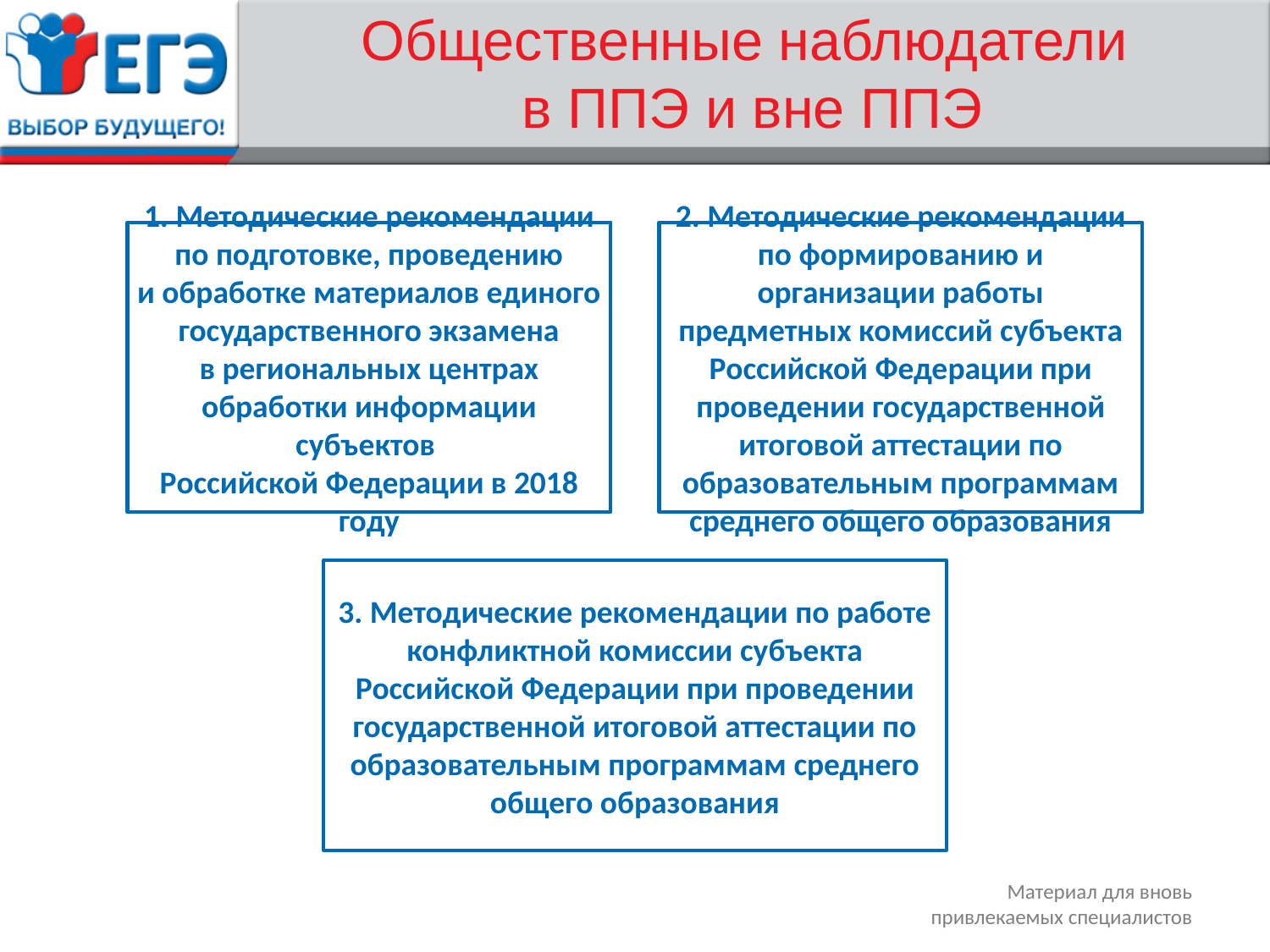

# Общественные наблюдатели в ППЭ и вне ППЭ
1. Методические рекомендации
по подготовке, проведению и обработке материалов единого государственного экзамена в региональных центрах обработки информации субъектов
Российской Федерации в 2018 году
2. Методические рекомендации по формированию и организации работы предметных комиссий субъекта Российской Федерации при проведении государственной итоговой аттестации по образовательным программам среднего общего образования
3. Методические рекомендации по работе конфликтной комиссии субъекта Российской Федерации при проведении государственной итоговой аттестации по образовательным программам среднего общего образования